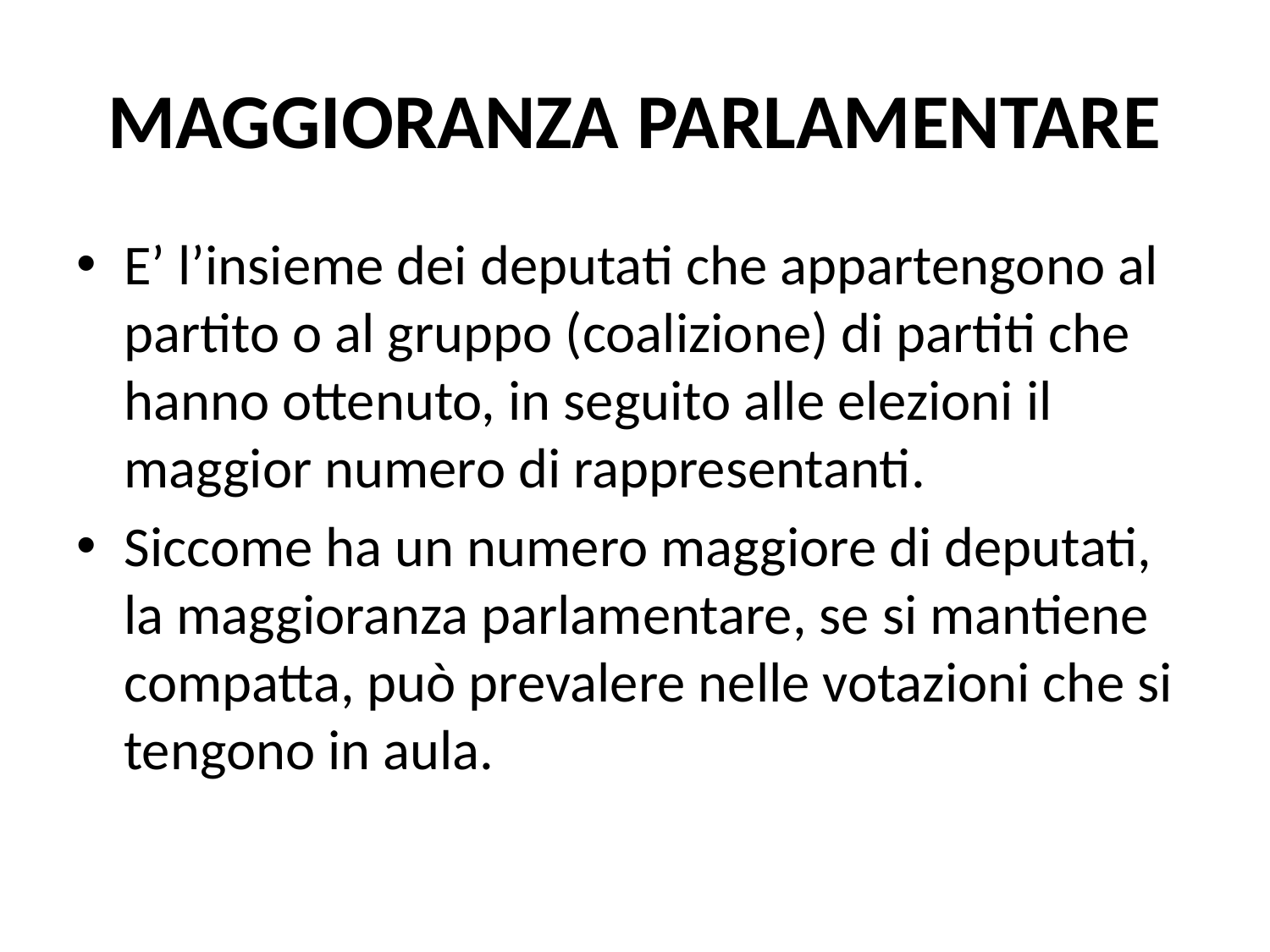

# MAGGIORANZA PARLAMENTARE
E’ l’insieme dei deputati che appartengono al partito o al gruppo (coalizione) di partiti che hanno ottenuto, in seguito alle elezioni il maggior numero di rappresentanti.
Siccome ha un numero maggiore di deputati, la maggioranza parlamentare, se si mantiene compatta, può prevalere nelle votazioni che si tengono in aula.